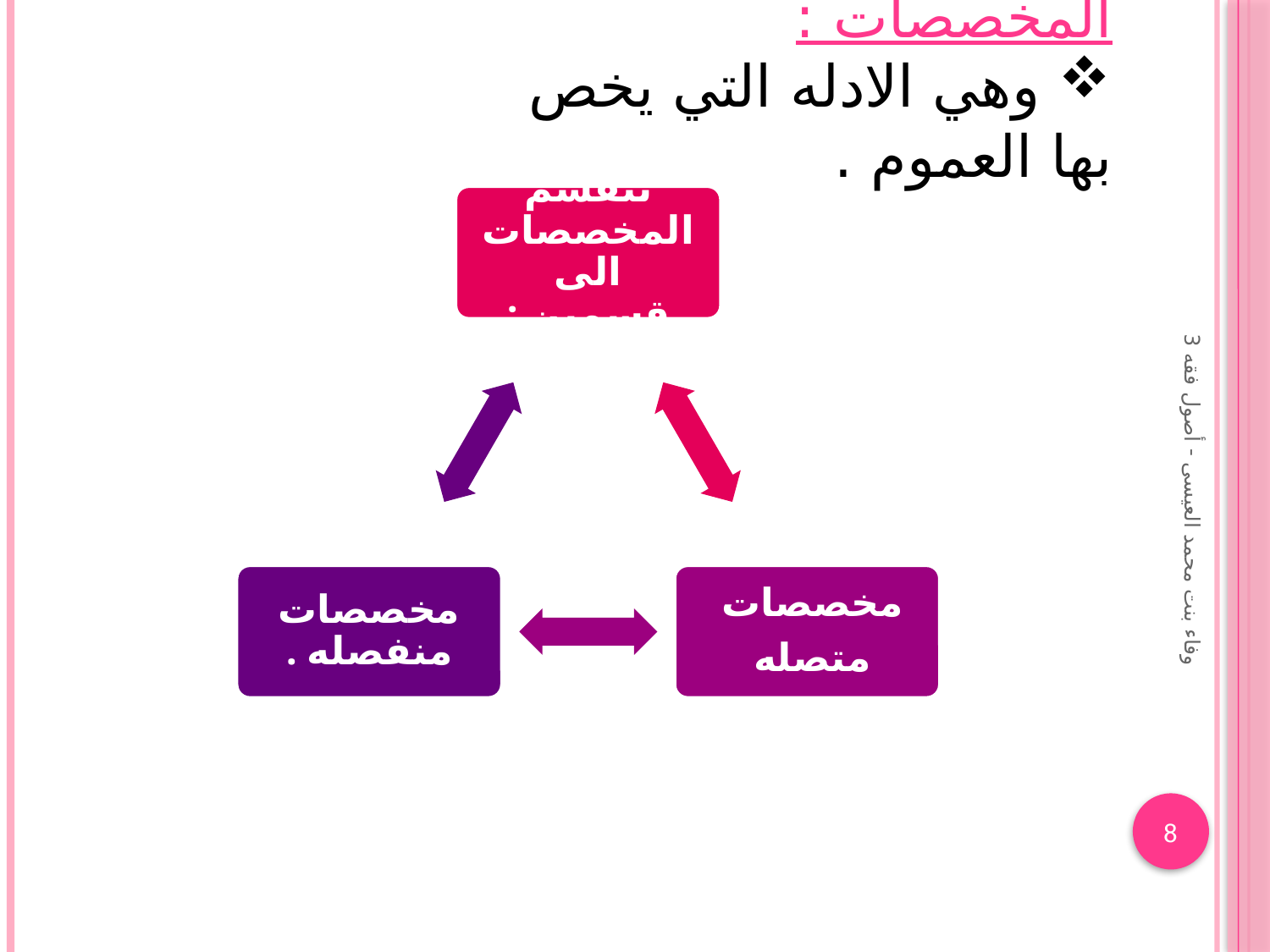

المخصصات :
 وهي الادله التي يخص بها العموم .
تنقسم المخصصات الى قسمين :

مخصصات
متصله

مخصصات منفصله .

وفاء بنت محمد العيسى - أصول فقه 3
8